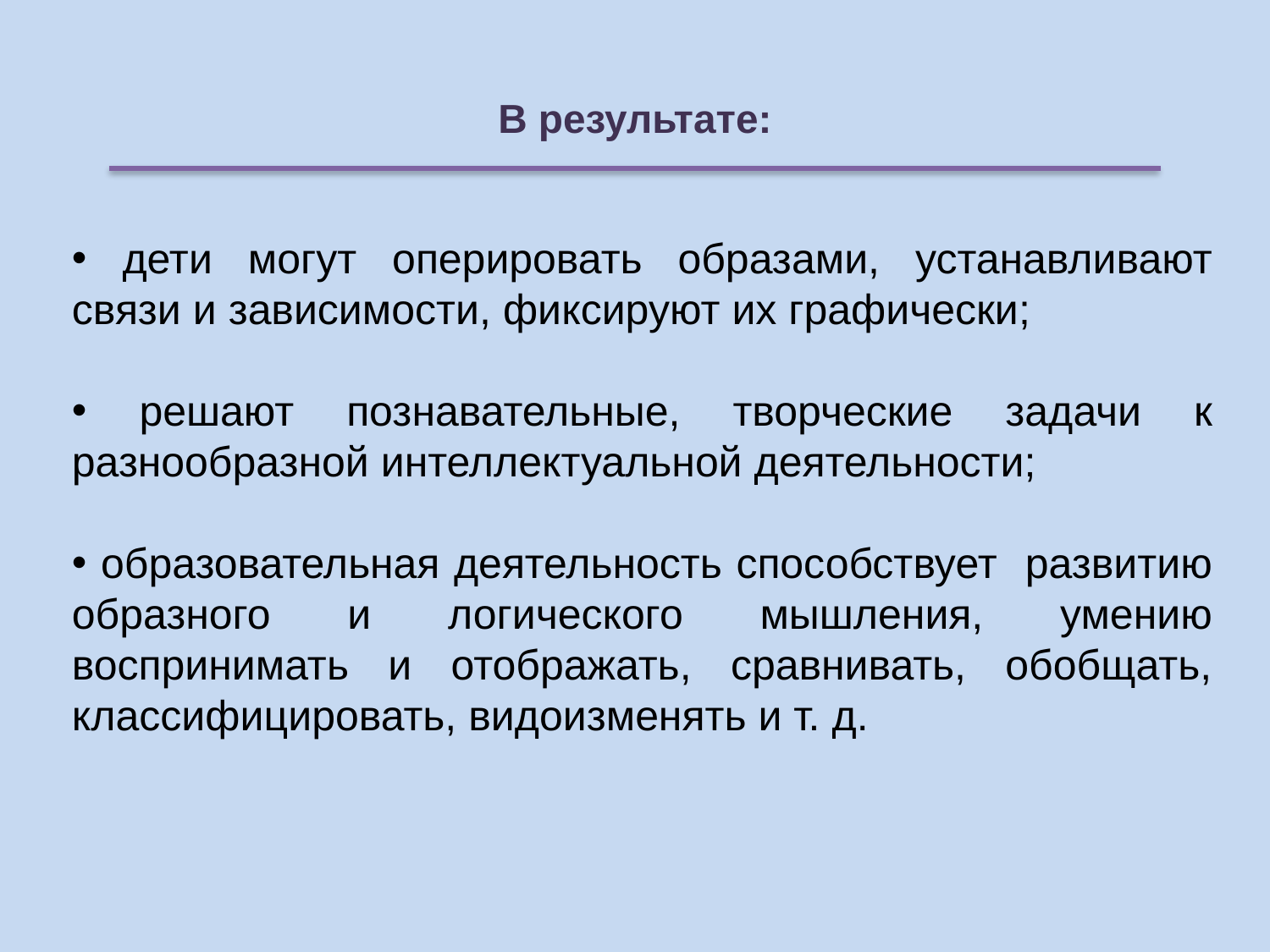

# В результате:
 дети могут оперировать образами, устанавливают связи и зависимости, фиксируют их графически;

 решают познавательные, творческие задачи к разнообразной интеллектуальной деятельности;

 образовательная деятельность способствует  развитию образного и логического мышления, умению воспринимать и отображать, сравнивать, обобщать, классифицировать, видоизменять и т. д.